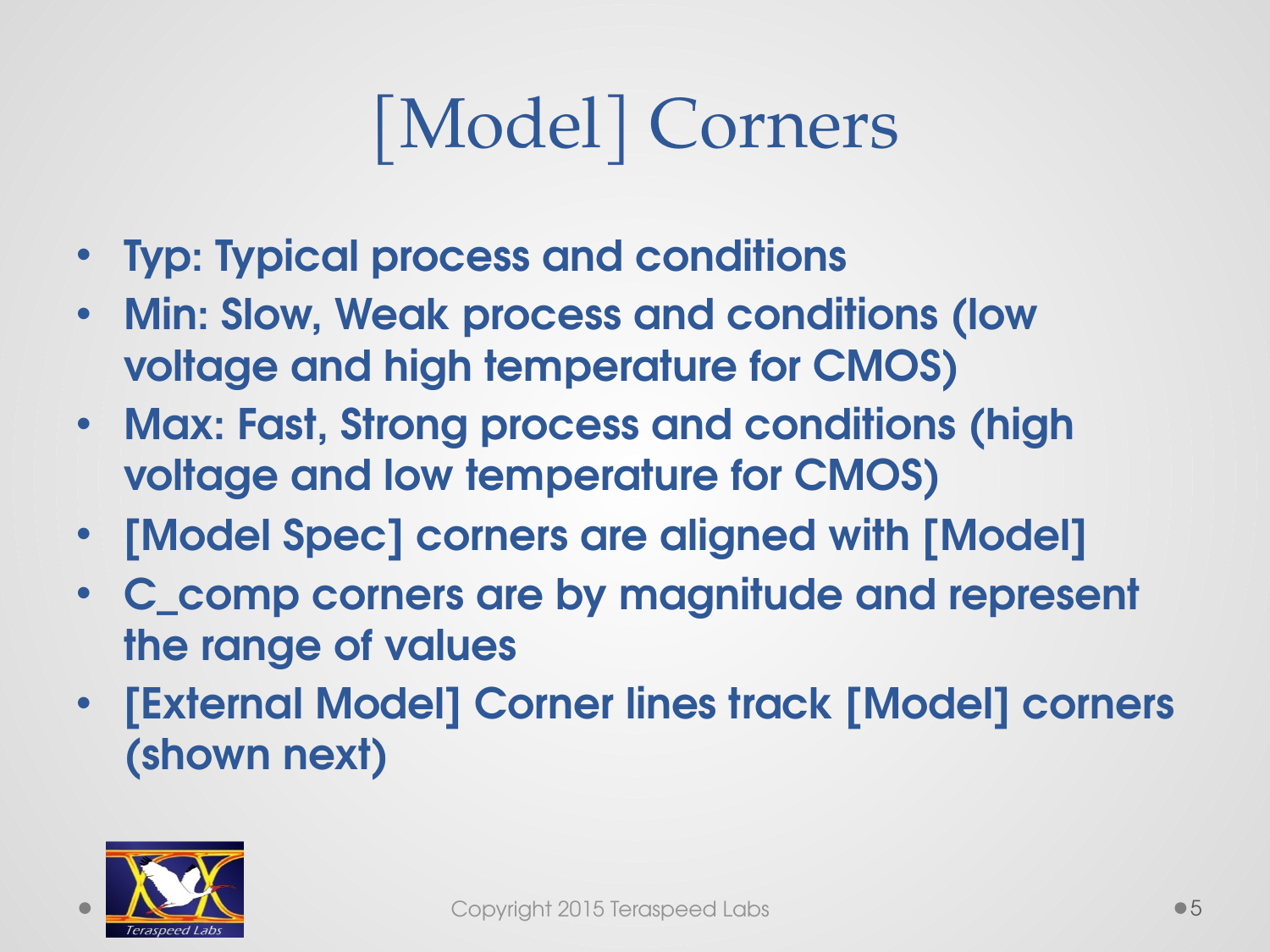

# [Model] Corners
Typ: Typical process and conditions
Min: Slow, Weak process and conditions (low voltage and high temperature for CMOS)
Max: Fast, Strong process and conditions (high voltage and low temperature for CMOS)
[Model Spec] corners are aligned with [Model]
C_comp corners are by magnitude and represent the range of values
[External Model] Corner lines track [Model] corners (shown next)
5
Copyright 2015 Teraspeed Labs